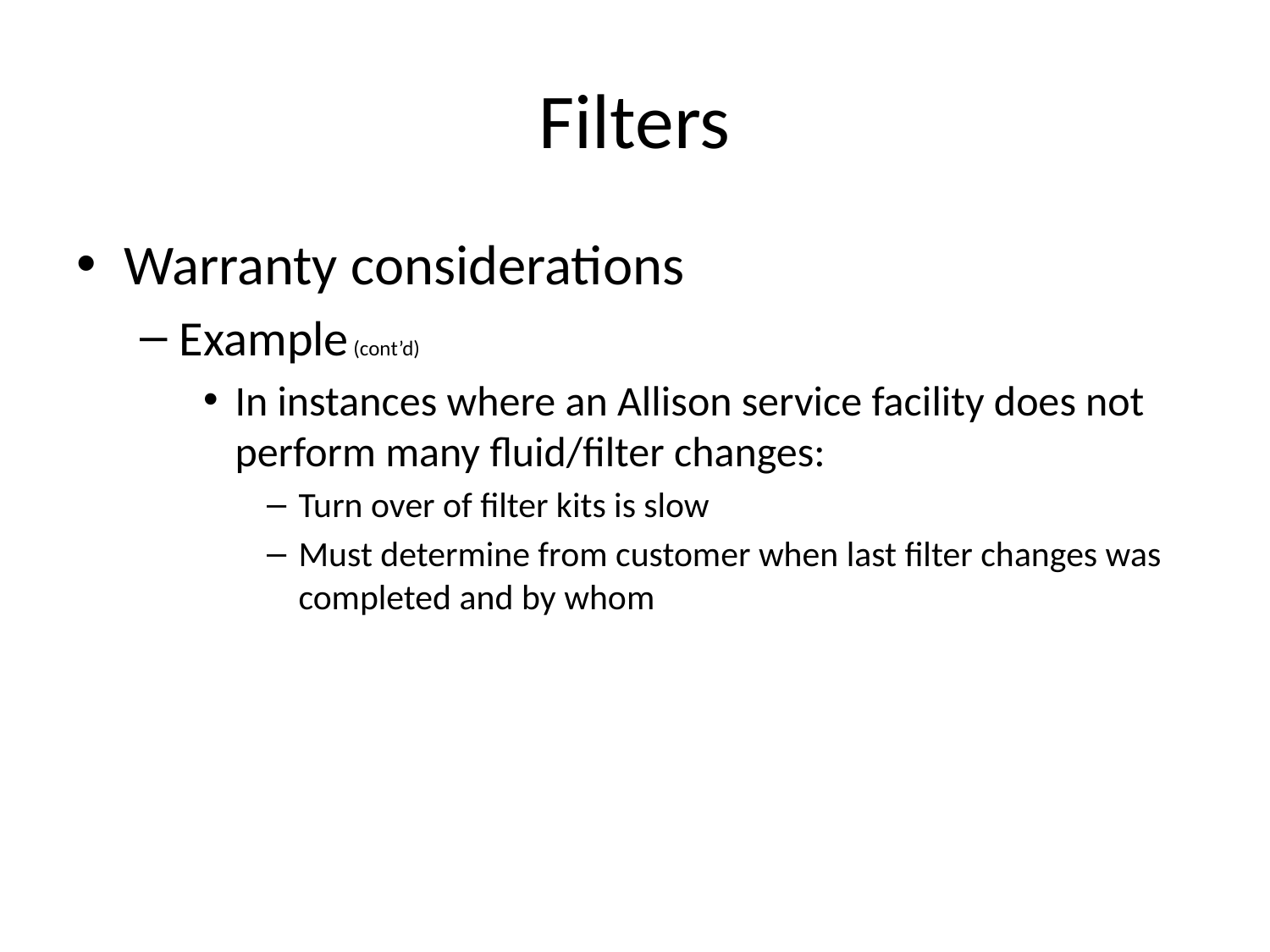

# Filters
Warranty considerations
Example (cont’d)
In instances where an Allison service facility does not perform many fluid/filter changes:
Turn over of filter kits is slow
Must determine from customer when last filter changes was completed and by whom